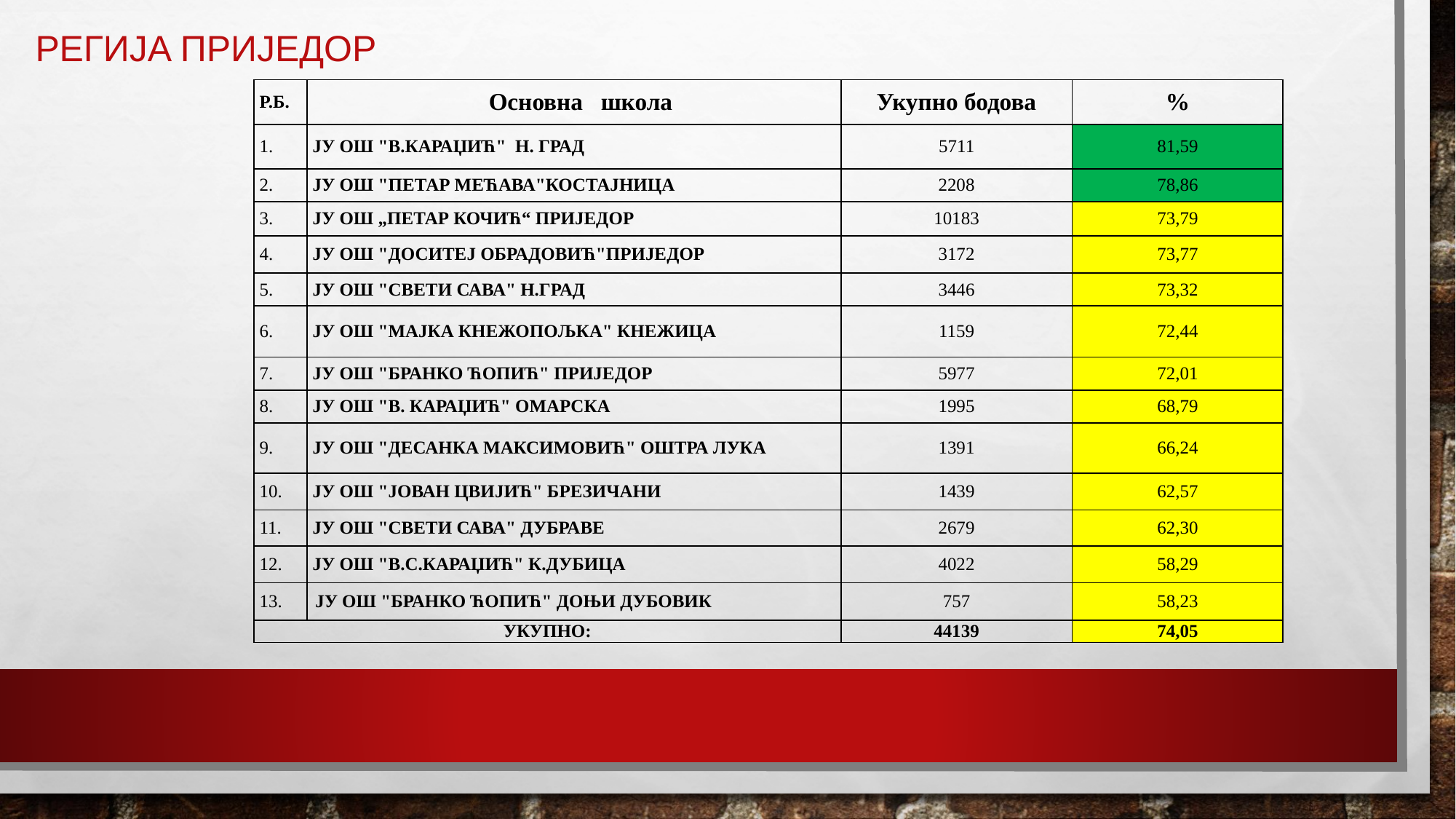

# РЕГИЈА ПРИЈЕДОР
| Р.Б. | Oсновна школа | Укупно бодова | % |
| --- | --- | --- | --- |
| 1. | ЈУ ОШ "В.КАРАЏИЋ" Н. ГРАД | 5711 | 81,59 |
| 2. | ЈУ ОШ "ПЕТАР МЕЋАВА"КОСТАЈНИЦА | 2208 | 78,86 |
| 3. | ЈУ ОШ „ПЕТАР КОЧИЋ“ ПРИЈЕДОР | 10183 | 73,79 |
| 4. | ЈУ ОШ "ДОСИТЕЈ ОБРАДОВИЋ"ПРИЈЕДОР | 3172 | 73,77 |
| 5. | ЈУ ОШ "СВЕТИ САВА" Н.ГРАД | 3446 | 73,32 |
| 6. | ЈУ ОШ "МАЈКА КНЕЖОПОЉКА" КНЕЖИЦА | 1159 | 72,44 |
| 7. | ЈУ ОШ "БРАНКО ЋОПИЋ" ПРИЈЕДОР | 5977 | 72,01 |
| 8. | ЈУ ОШ "В. КАРАЏИЋ" ОМАРСКА | 1995 | 68,79 |
| 9. | ЈУ ОШ "ДЕСАНКА МАКСИМОВИЋ" ОШТРА ЛУКА | 1391 | 66,24 |
| 10. | ЈУ ОШ "ЈОВАН ЦВИЈИЋ" БРЕЗИЧАНИ | 1439 | 62,57 |
| 11. | ЈУ ОШ "СВЕТИ САВА" ДУБРАВЕ | 2679 | 62,30 |
| 12. | ЈУ ОШ "В.С.КАРАЏИЋ" К.ДУБИЦА | 4022 | 58,29 |
| 13. | ЈУ ОШ "БРАНКО ЋОПИЋ" ДОЊИ ДУБОВИК | 757 | 58,23 |
| УКУПНО: |  | 44139 | 74,05 |